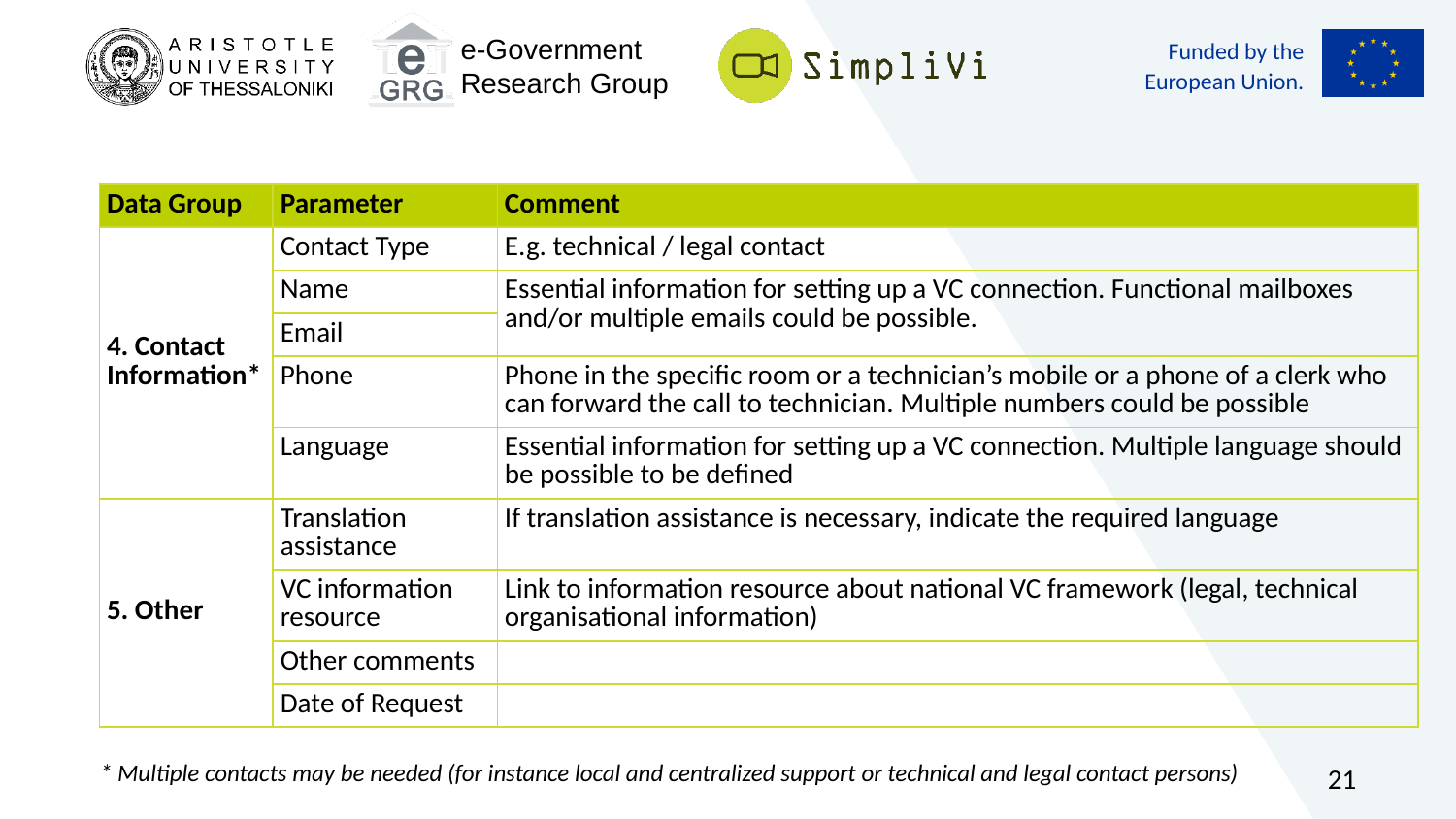

| Data Group | Parameter | Comment |
| --- | --- | --- |
| 4. Contact Information\* | Contact Type | E.g. technical / legal contact |
|  | Name | Essential information for setting up a VC connection. Functional mailboxes and/or multiple emails could be possible. |
|  | Email |  |
|  | Phone | Phone in the specific room or a technician’s mobile or a phone of a clerk who can forward the call to technician. Multiple numbers could be possible |
|  | Language | Essential information for setting up a VC connection. Multiple language should be possible to be defined |
| 5. Other | Translation assistance | If translation assistance is necessary, indicate the required language |
|  | VC information resource | Link to information resource about national VC framework (legal, technical organisational information) |
|  | Other comments |  |
|  | Date of Request |  |
* Multiple contacts may be needed (for instance local and centralized support or technical and legal contact persons)
21